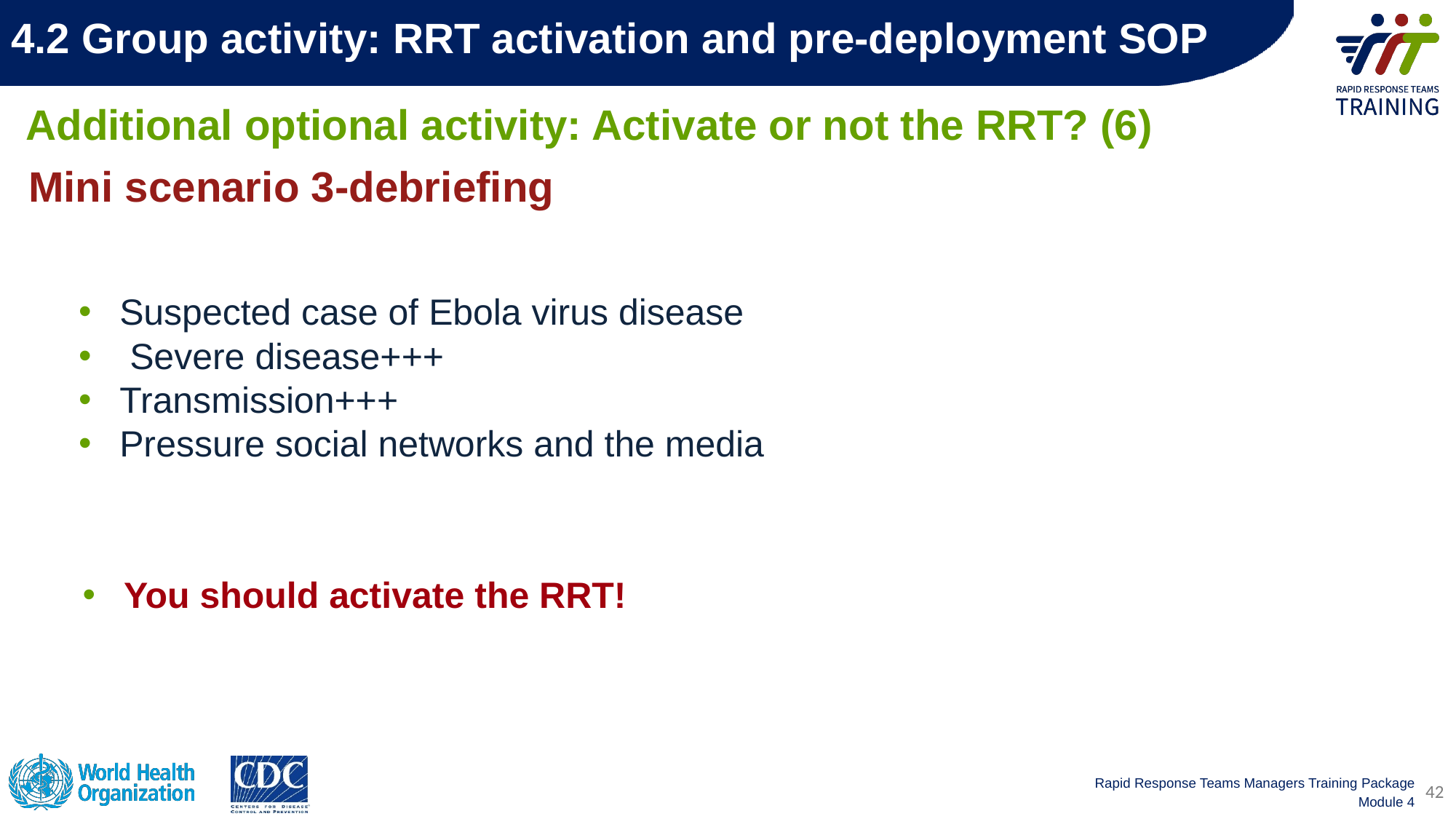

4.2 Group activity: RRT activation and pre-deployment SOP  ​
# Additional optional activity: Activate or not the RRT? (6)
Mini scenario 3-debriefing

Suspected case of Ebola virus disease
 Severe disease+++
Transmission+++
Pressure social networks and the media

You should activate the RRT!

42